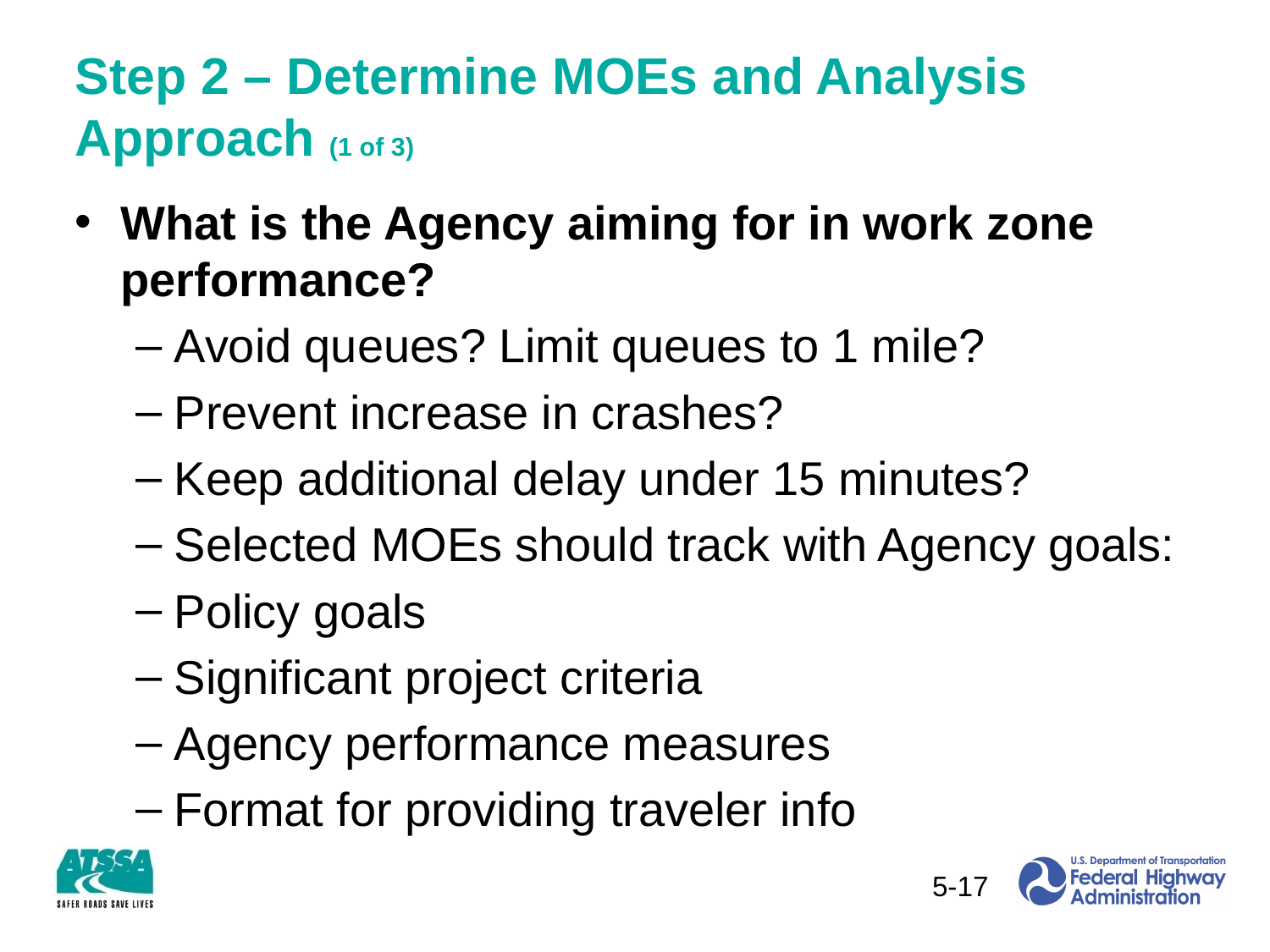

# Step 2 – Determine MOEs and Analysis Approach (1 of 3)
What is the Agency aiming for in work zone performance?
Avoid queues? Limit queues to 1 mile?
Prevent increase in crashes?
Keep additional delay under 15 minutes?
Selected MOEs should track with Agency goals:
Policy goals
Significant project criteria
Agency performance measures
Format for providing traveler info